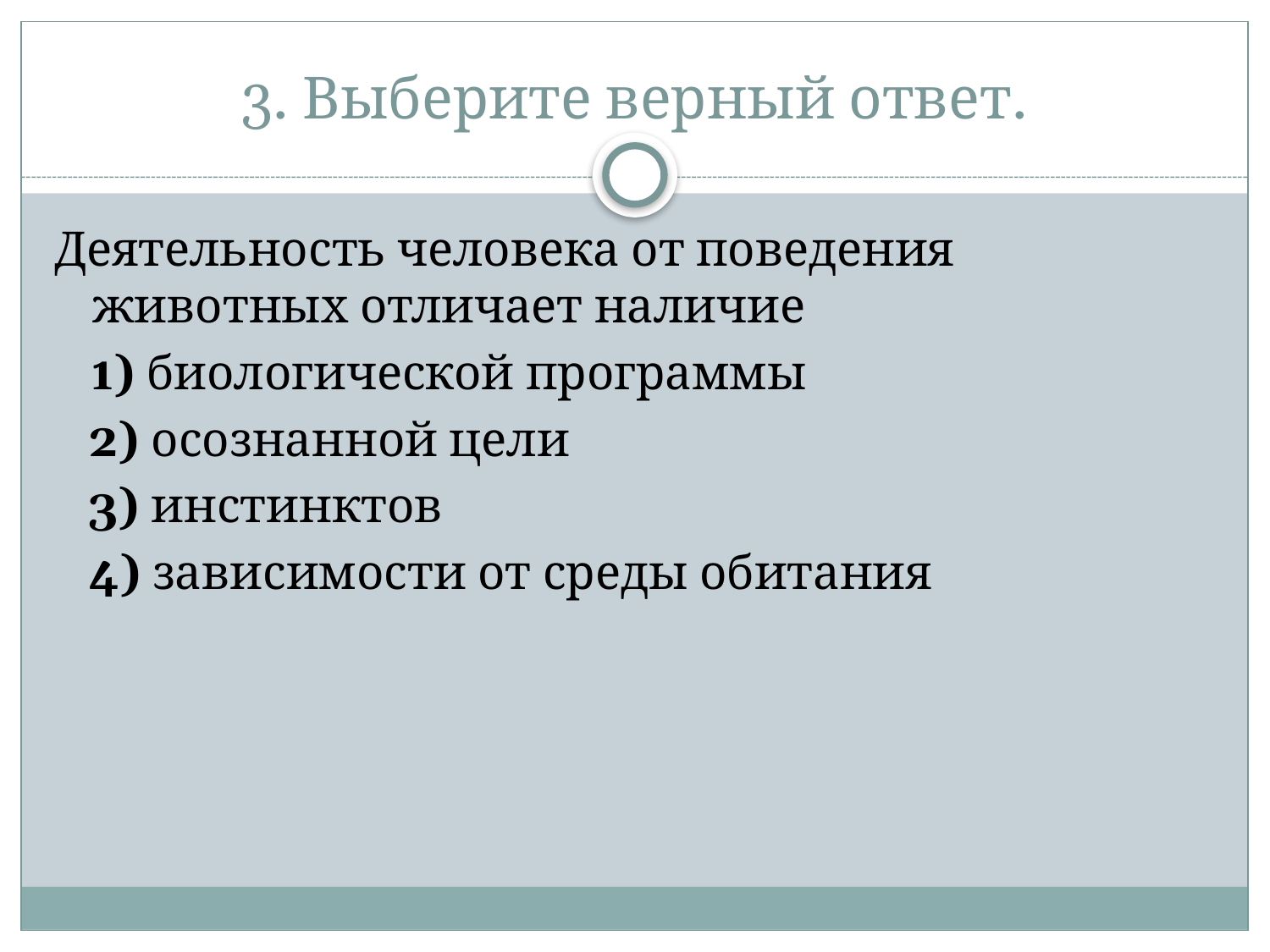

# 3. Выберите верный ответ.
Деятельность человека от поведения животных отличает наличие
   1) биологической программы
   2) осознанной цели
   3) инстинктов
   4) зависимости от среды обитания